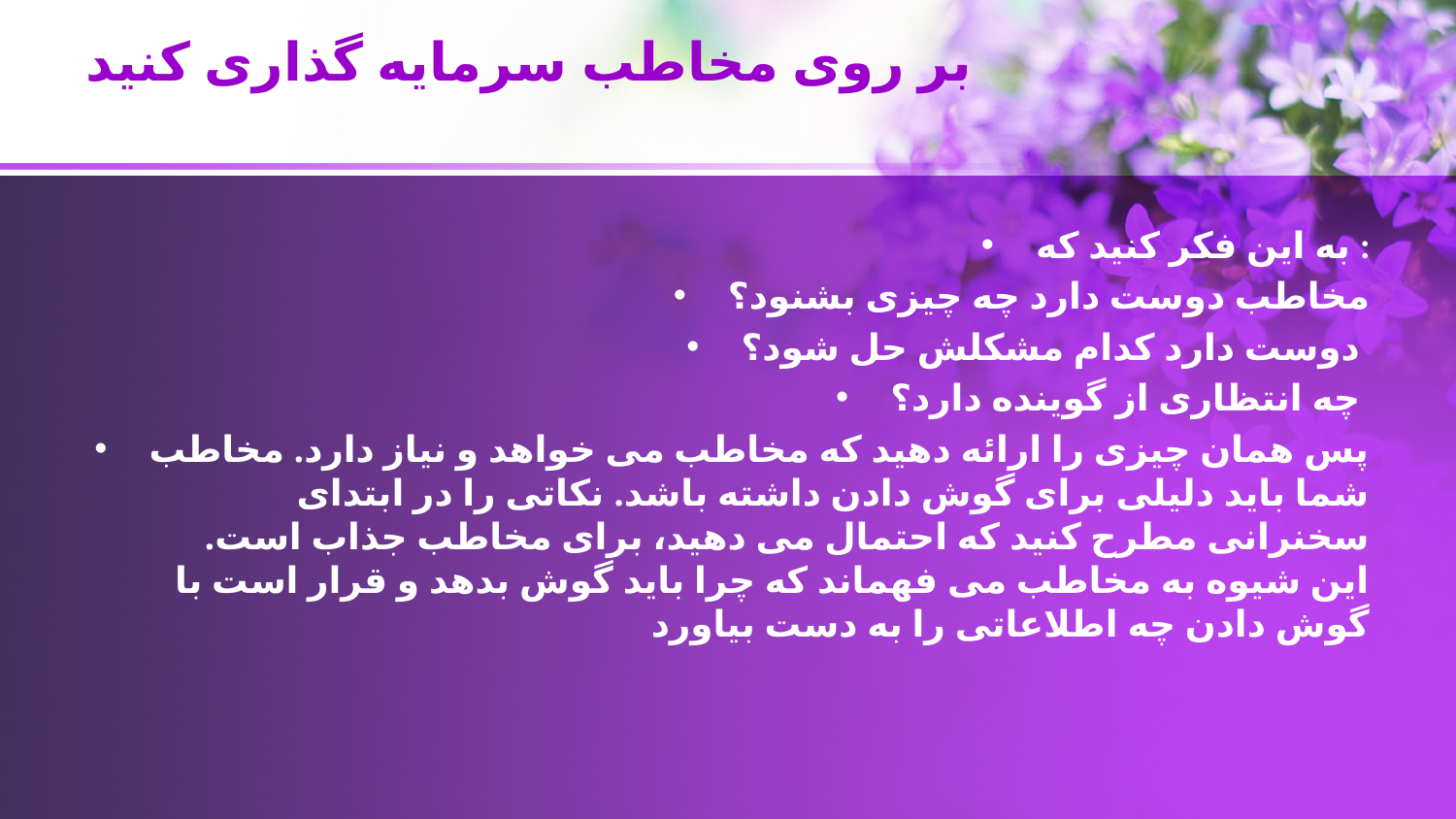

# بر روی مخاطب سرمایه گذاری کنید
به این فکر کنید که :
مخاطب دوست دارد چه چیزی بشنود؟
دوست دارد کدام مشکلش حل شود؟
چه انتظاری از گوینده دارد؟
پس همان چیزی را ارائه دهید که مخاطب می خواهد و نیاز دارد. مخاطب شما باید دلیلی برای گوش دادن داشته باشد. نکاتی را در ابتدای سخنرانی مطرح کنید که احتمال می دهید، برای مخاطب جذاب است. این شیوه به مخاطب می فهماند که چرا باید گوش بدهد و قرار است با گوش دادن چه اطلاعاتی را به دست بیاورد